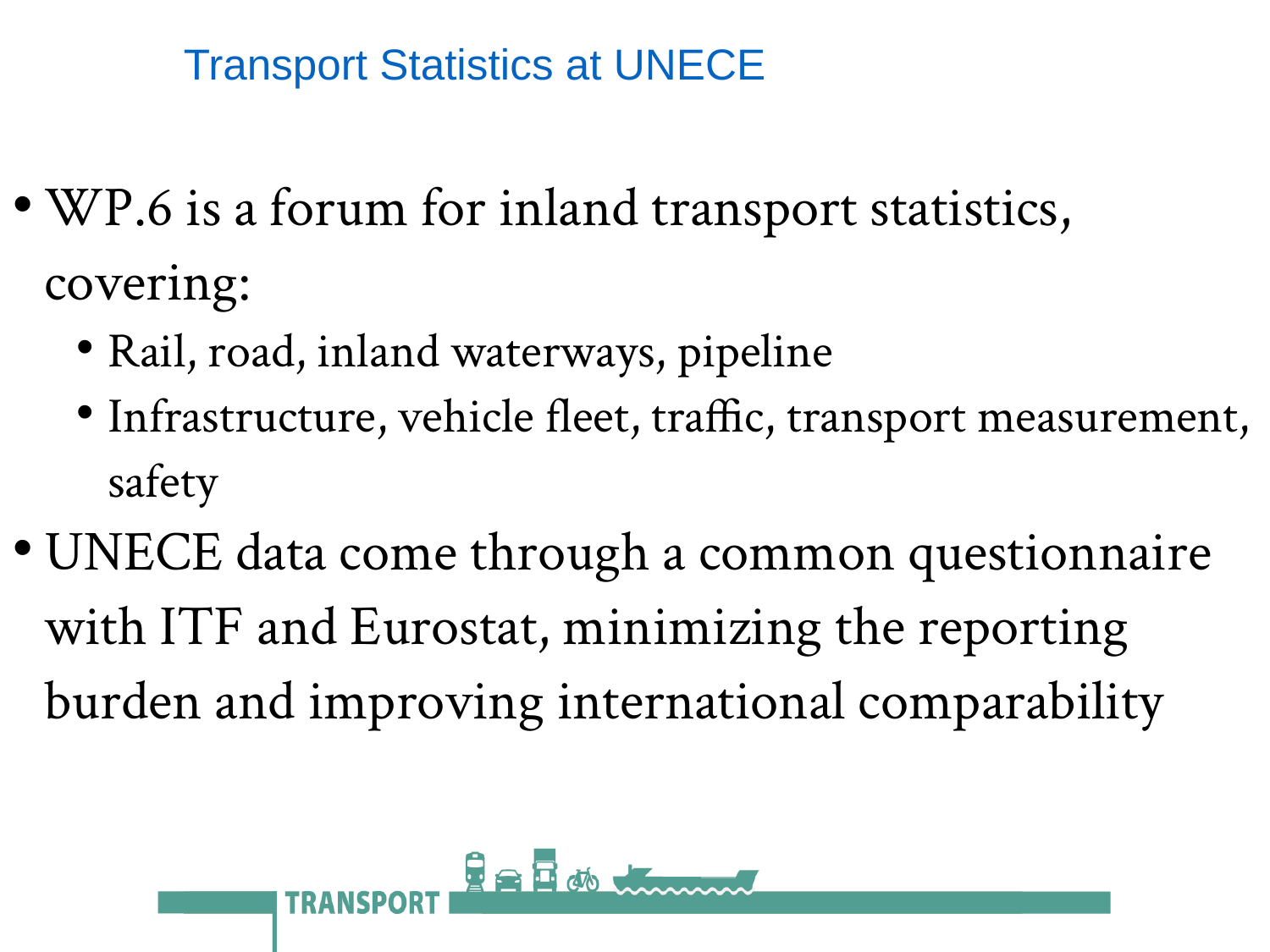

# Transport Statistics at UNECE
WP.6 is a forum for inland transport statistics, covering:
Rail, road, inland waterways, pipeline
Infrastructure, vehicle fleet, traffic, transport measurement, safety
UNECE data come through a common questionnaire with ITF and Eurostat, minimizing the reporting burden and improving international comparability